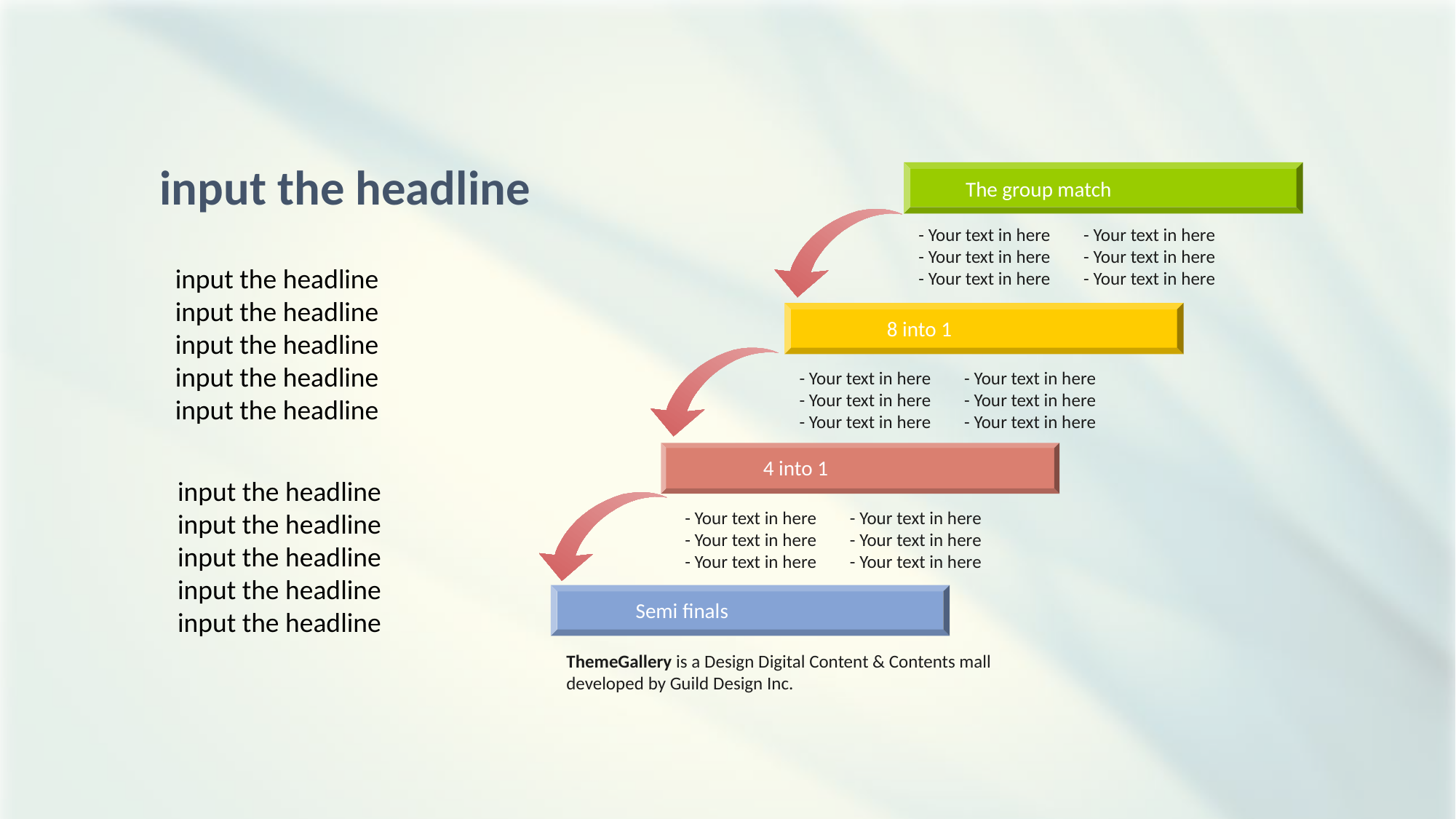

input the headline

The group match

 - Your text in here
 - Your text in here
 - Your text in here
 - Your text in here
 - Your text in here
 - Your text in here
input the headline
input the headline
input the headline
input the headline
input the headline

8 into 1

 - Your text in here
 - Your text in here
 - Your text in here
 - Your text in here
 - Your text in here
 - Your text in here

4 into 1
input the headline
input the headline
input the headline
input the headline
input the headline

 - Your text in here
 - Your text in here
 - Your text in here
 - Your text in here
 - Your text in here
 - Your text in here

Semi finals
ThemeGallery is a Design Digital Content & Contents mall developed by Guild Design Inc.